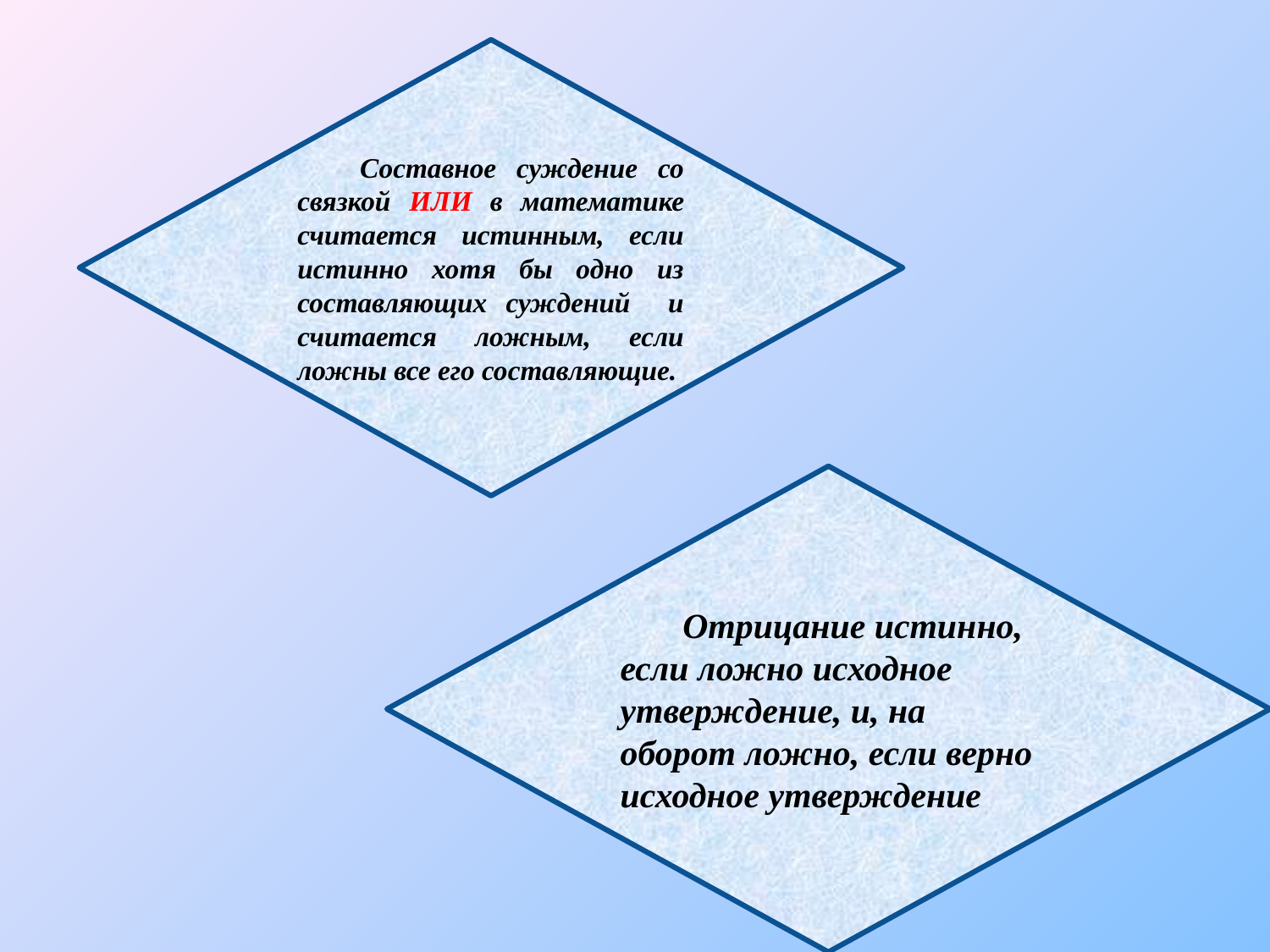

Составное суждение со связкой ИЛИ в математике считается истинным, если истинно хотя бы одно из составляющих суждений  и считается ложным, если ложны все его составляющие.
Отрицание истинно, если ложно исходное утверждение, и, на оборот ложно, если верно исходное утверждение